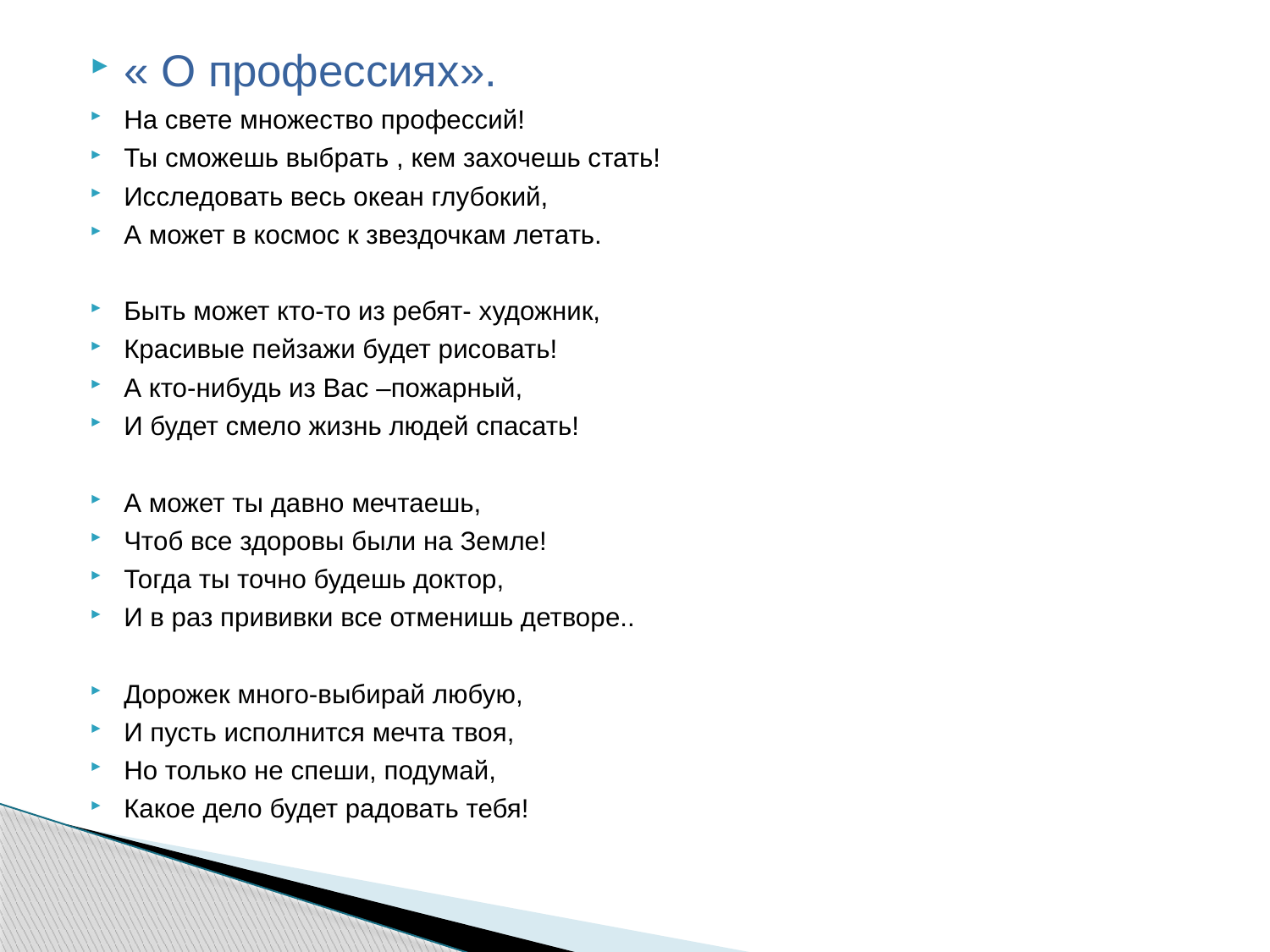

« О профессиях».
На свете множество профессий!
Ты сможешь выбрать , кем захочешь стать!
Исследовать весь океан глубокий,
А может в космос к звездочкам летать.

Быть может кто-то из ребят- художник,
Красивые пейзажи будет рисовать!
А кто-нибудь из Вас –пожарный,
И будет смело жизнь людей спасать!

А может ты давно мечтаешь,
Чтоб все здоровы были на Земле!
Тогда ты точно будешь доктор,
И в раз прививки все отменишь детворе..

Дорожек много-выбирай любую,
И пусть исполнится мечта твоя,
Но только не спеши, подумай,
Какое дело будет радовать тебя!
#